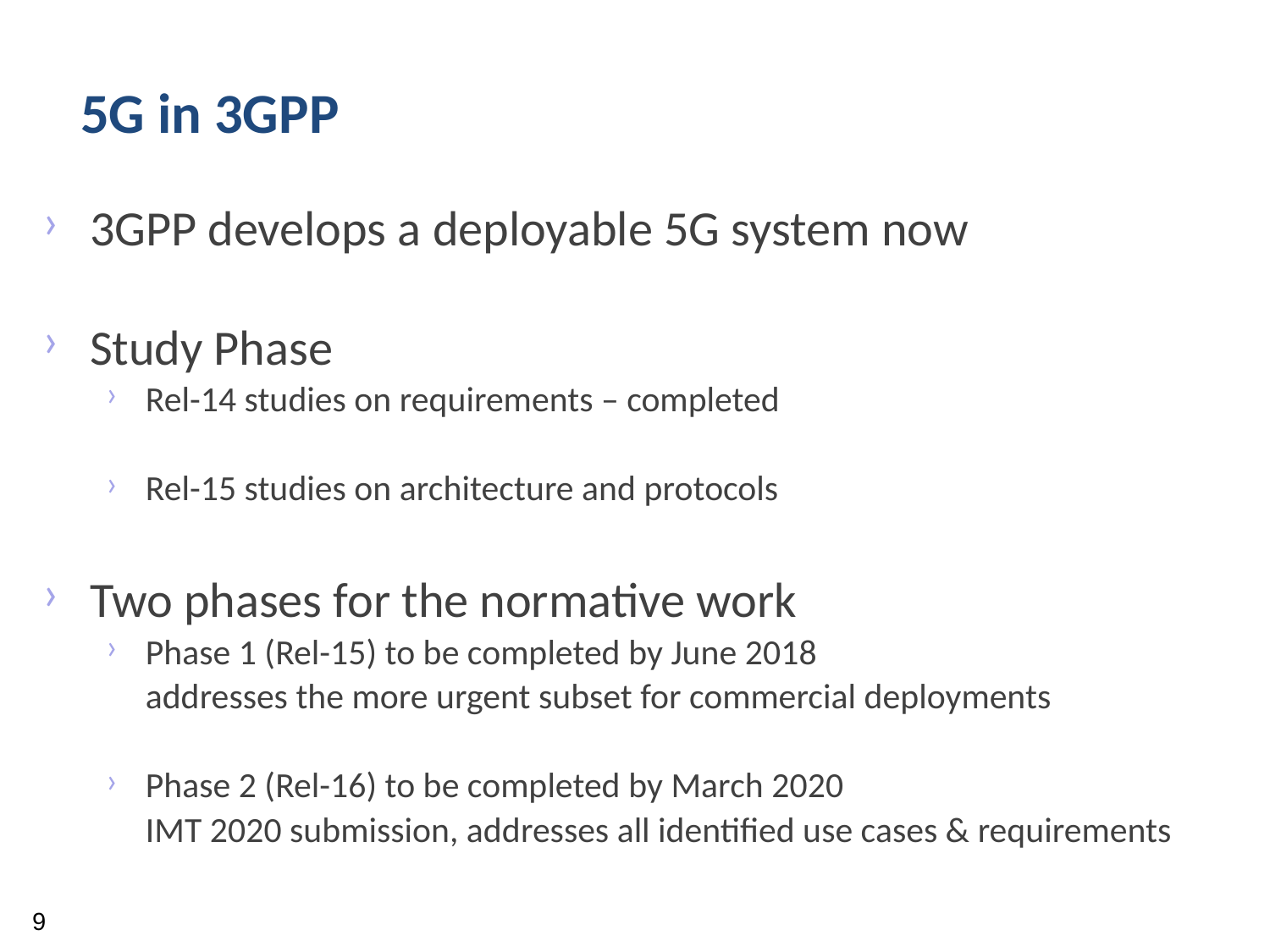

5G in 3GPP
3GPP develops a deployable 5G system now
Study Phase
Rel-14 studies on requirements – completed

Rel-15 studies on architecture and protocols

Two phases for the normative work
Phase 1 (Rel-15) to be completed by June 2018
	addresses the more urgent subset for commercial deployments

Phase 2 (Rel-16) to be completed by March 2020
	IMT 2020 submission, addresses all identified use cases & requirements